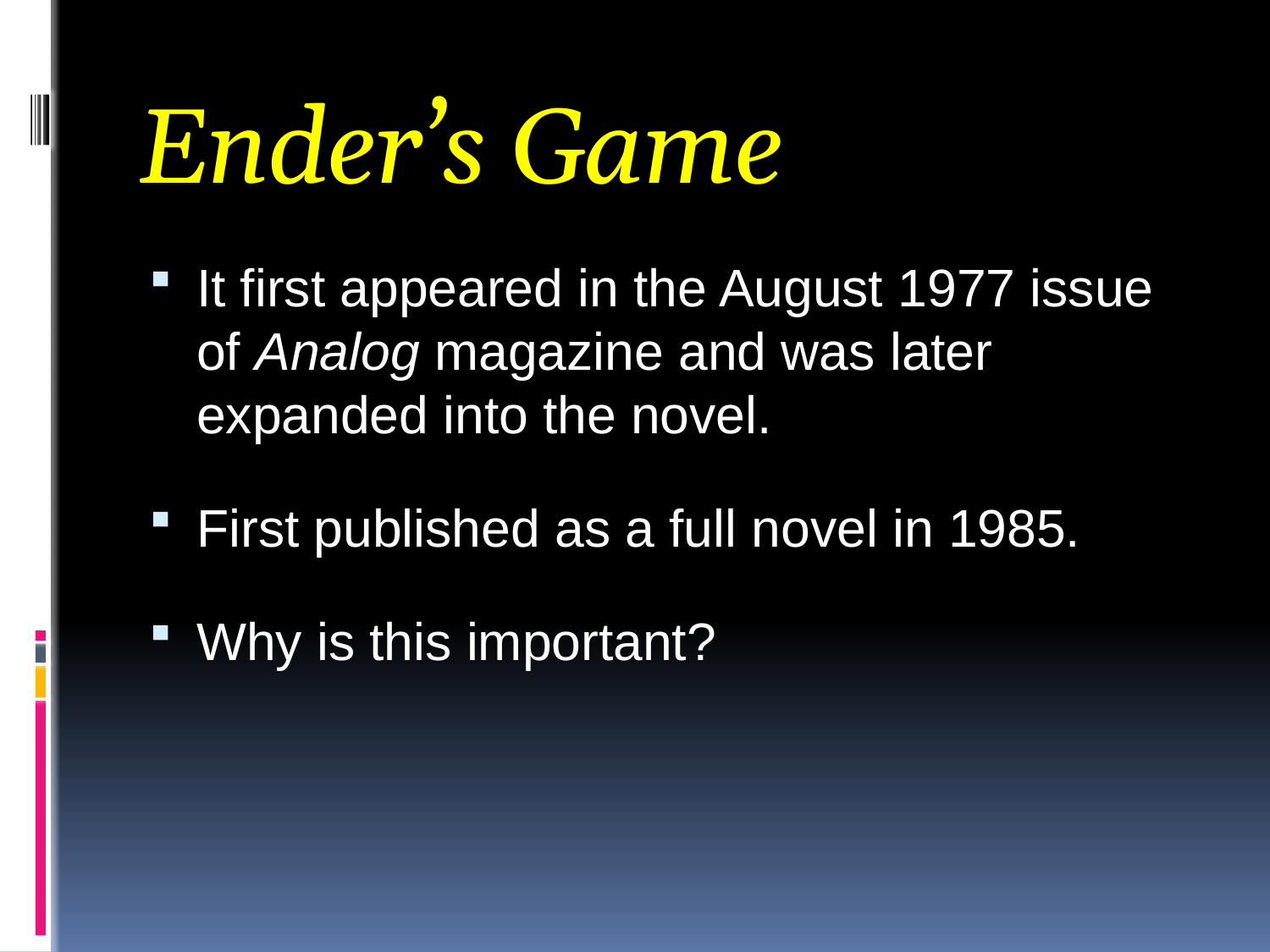

# Ender’s Game
It first appeared in the August 1977 issue of Analog magazine and was later expanded into the novel.

First published as a full novel in 1985.

Why is this important?